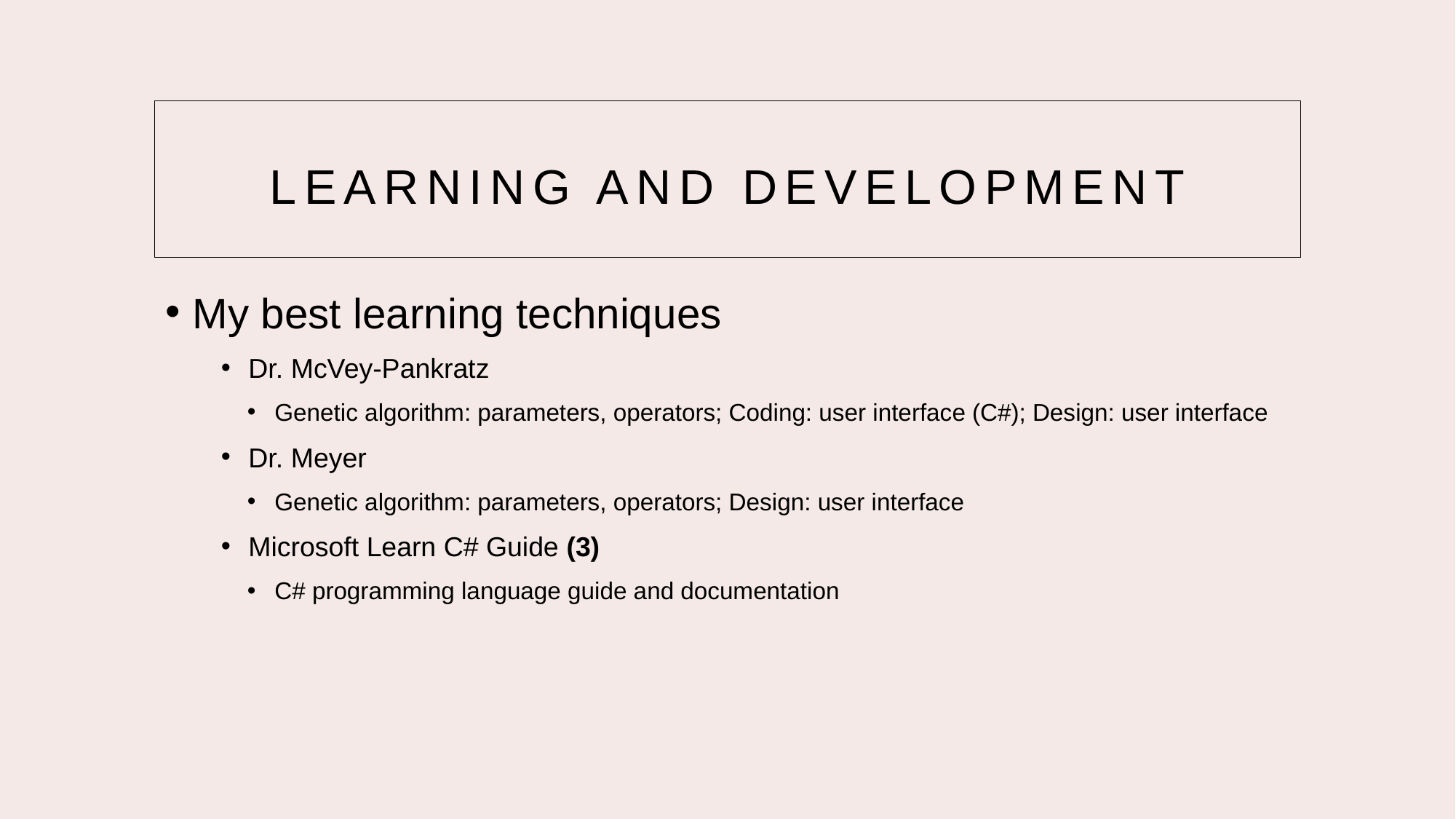

# LEARNING AND DEVELOPMENT
My best learning techniques
Dr. McVey-Pankratz
Genetic algorithm: parameters, operators; Coding: user interface (C#); Design: user interface
Dr. Meyer
Genetic algorithm: parameters, operators; Design: user interface
Microsoft Learn C# Guide (3)
C# programming language guide and documentation